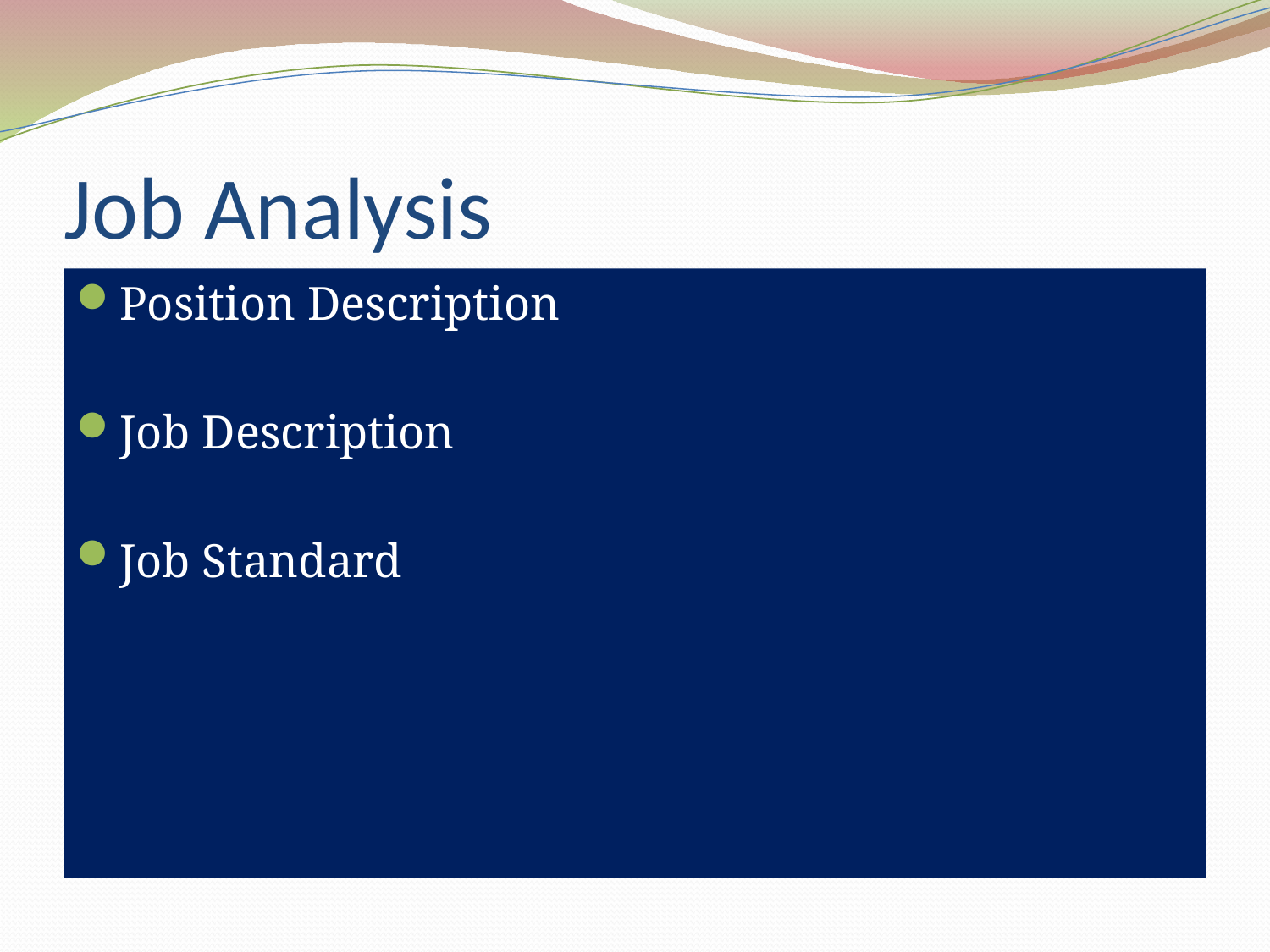

# Job Analysis
Position Description

Job Description

Job Standard